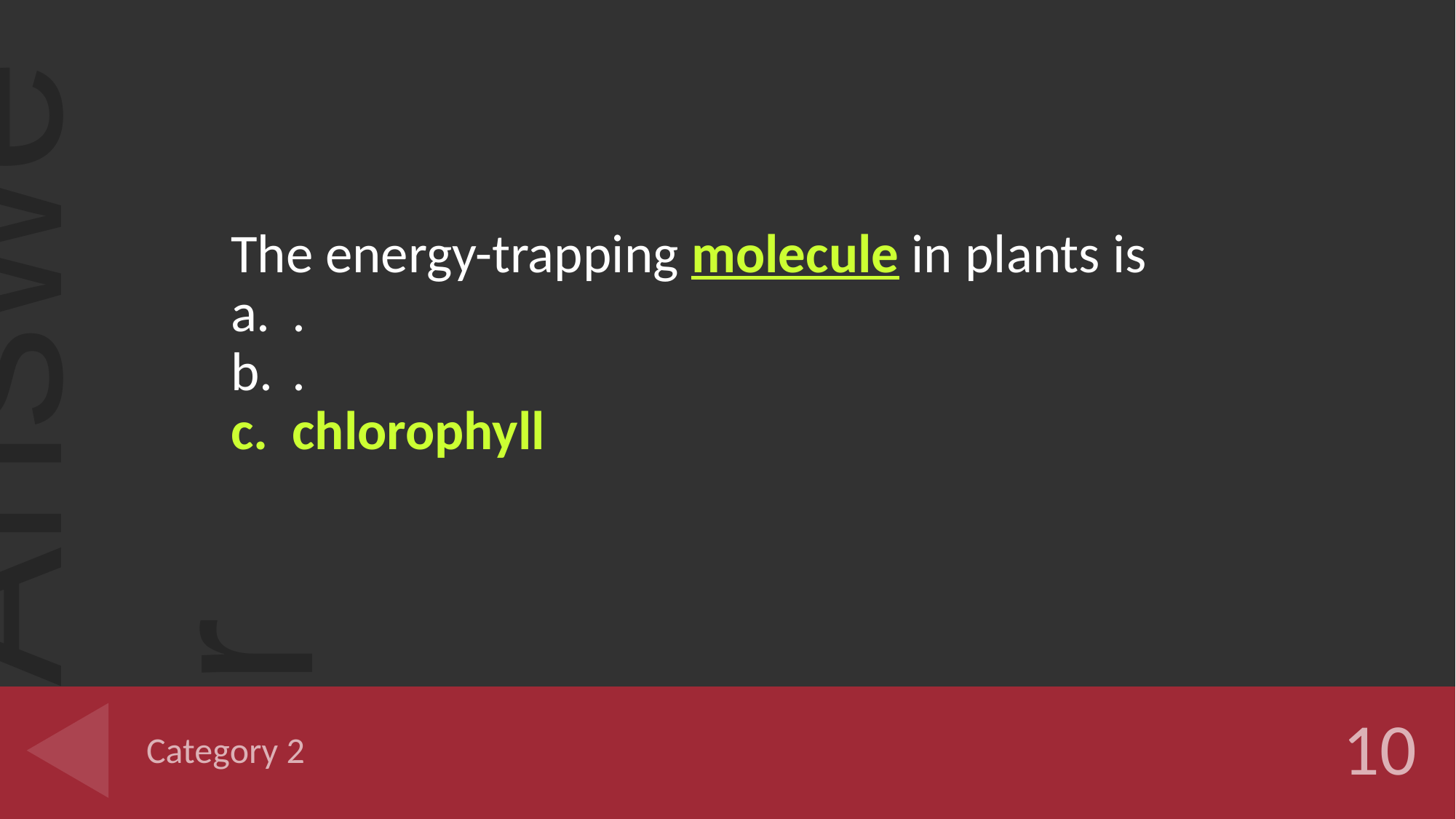

The energy-trapping molecule in plants is
.
.
chlorophyll
# Category 2
10